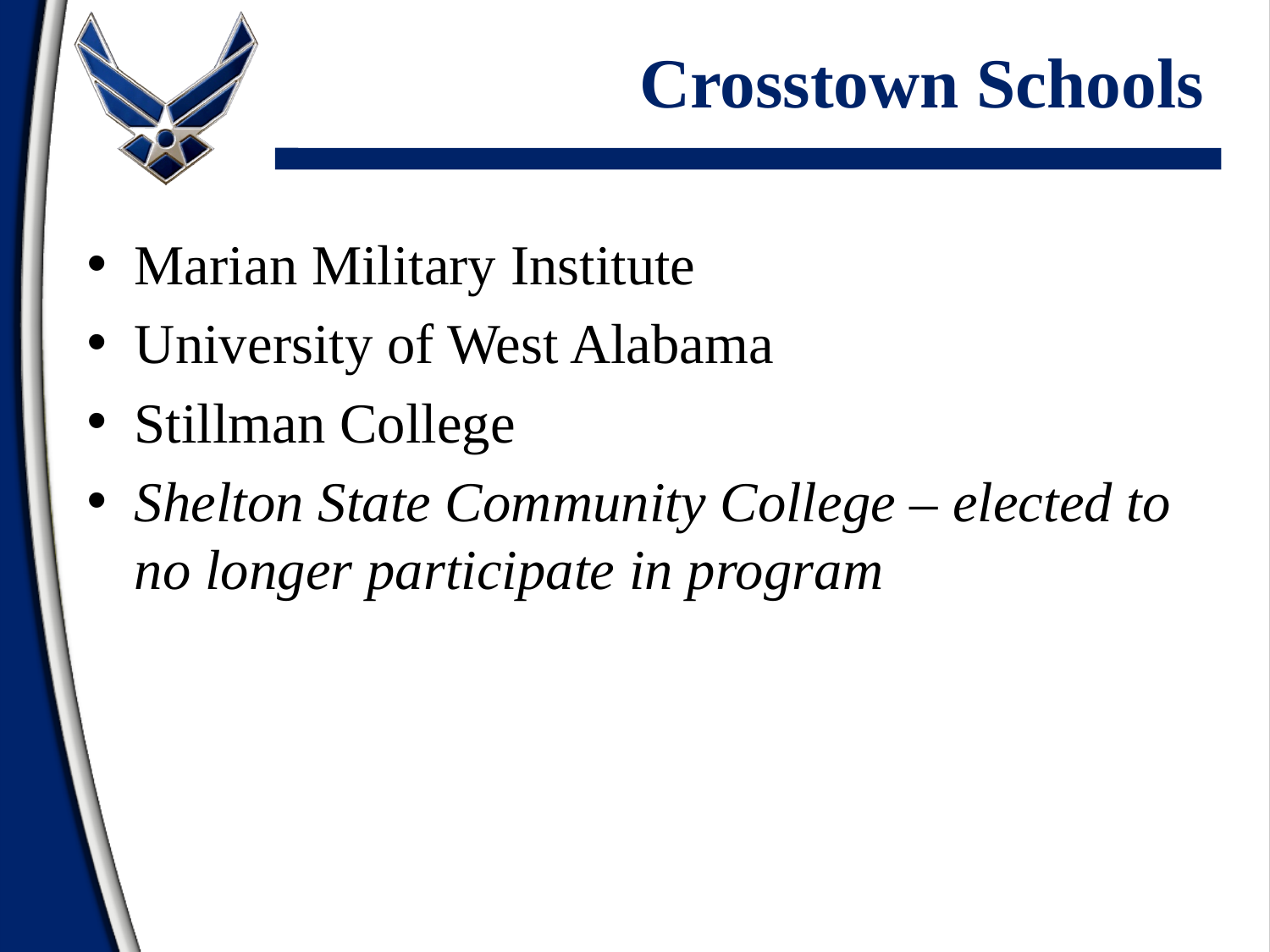

# Crosstown Schools
Marian Military Institute
University of West Alabama
Stillman College
Shelton State Community College – elected to no longer participate in program